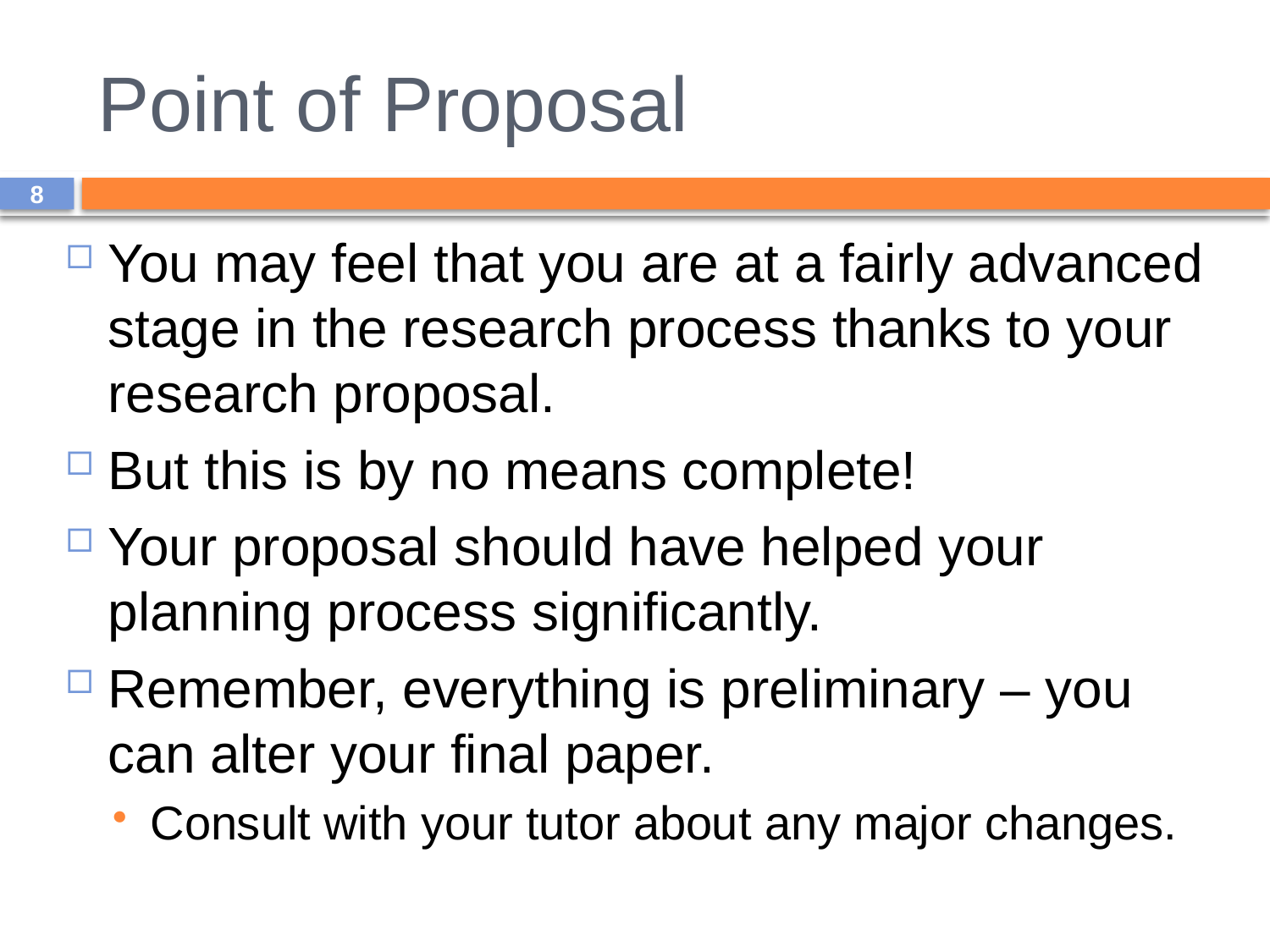

# Point of Proposal
8
You may feel that you are at a fairly advanced stage in the research process thanks to your research proposal.
But this is by no means complete!
Your proposal should have helped your planning process significantly.
Remember, everything is preliminary – you can alter your final paper.
Consult with your tutor about any major changes.